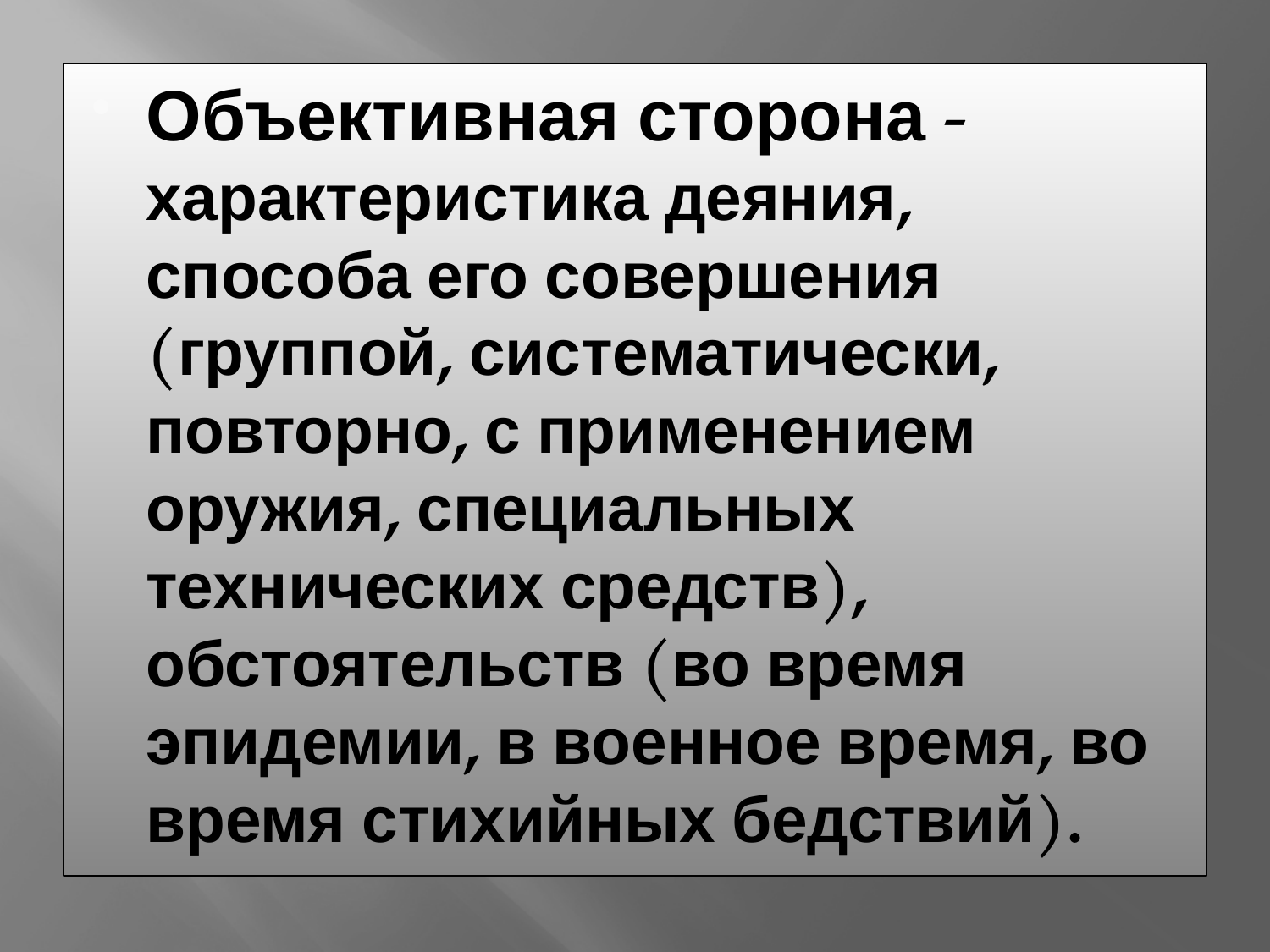

Объективная сторона - характеристика деяния, способа его совершения (группой, систематически, повторно, с применением оружия, специальных технических средств), обстоятельств (во время эпидемии, в военное время, во время стихийных бедствий).